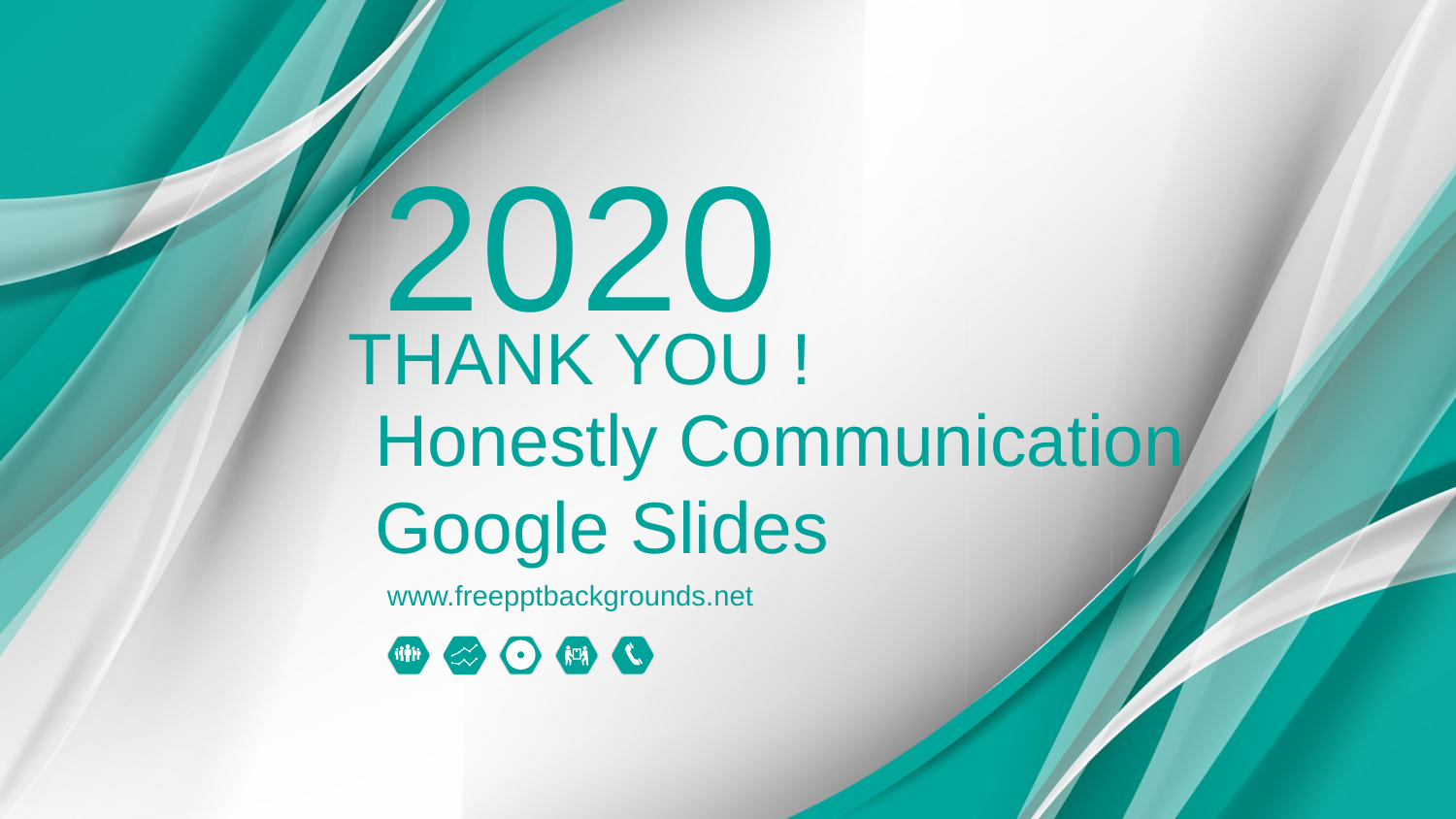

2020
THANK YOU !
Honestly Communication
Google Slides
www.freepptbackgrounds.net